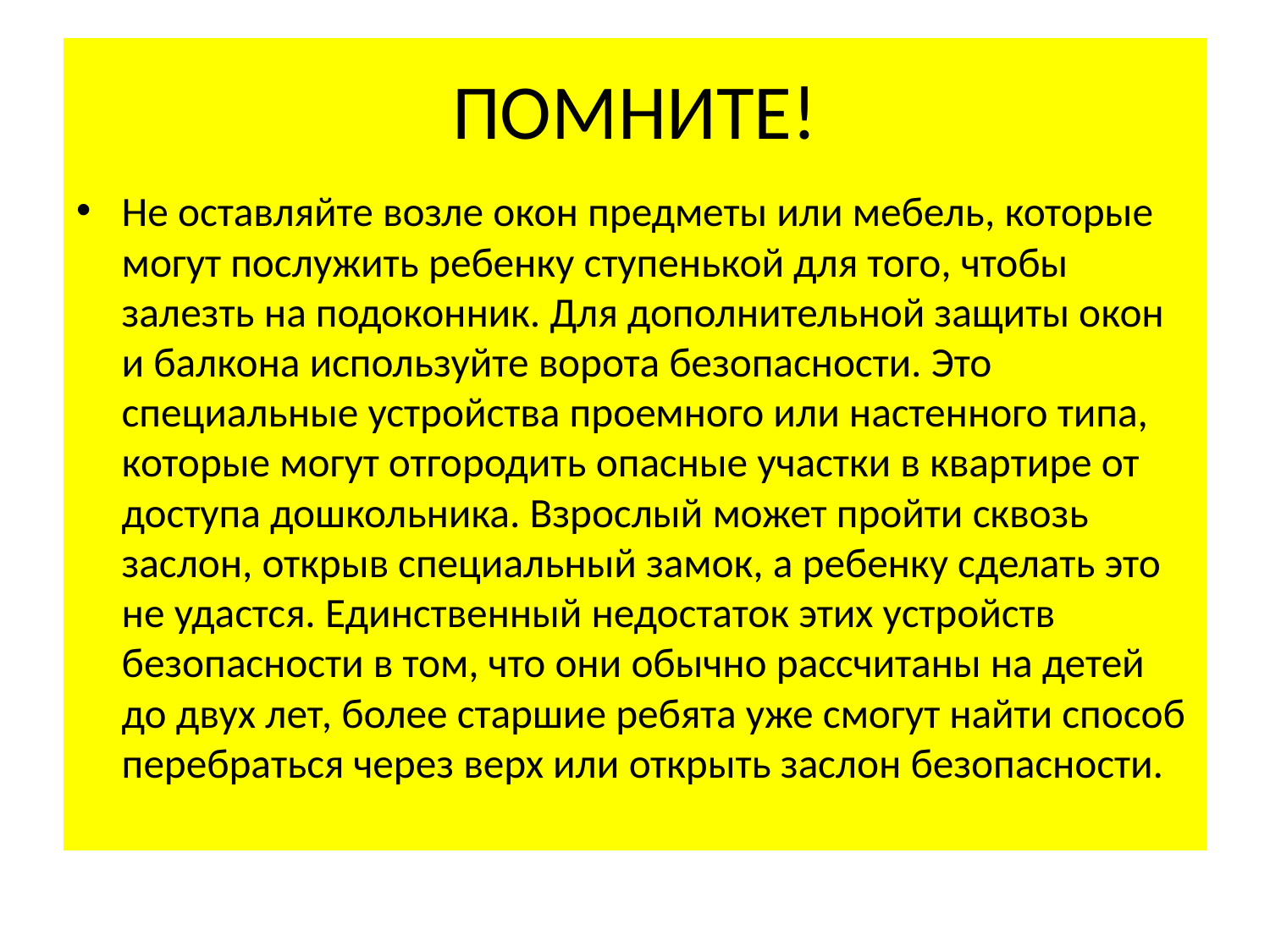

# ПОМНИТЕ!
Не оставляйте возле окон предметы или мебель, которые могут послужить ребенку ступенькой для того, чтобы залезть на подоконник. Для дополнительной защиты окон и балкона используйте ворота безопасности. Это специальные устройства проемного или настенного типа, которые могут отгородить опасные участки в квартире от доступа дошкольника. Взрослый может пройти сквозь заслон, открыв специальный замок, а ребенку сделать это не удастся. Единственный недостаток этих устройств безопасности в том, что они обычно рассчитаны на детей до двух лет, более старшие ребята уже смогут найти способ перебраться через верх или открыть заслон безопасности.